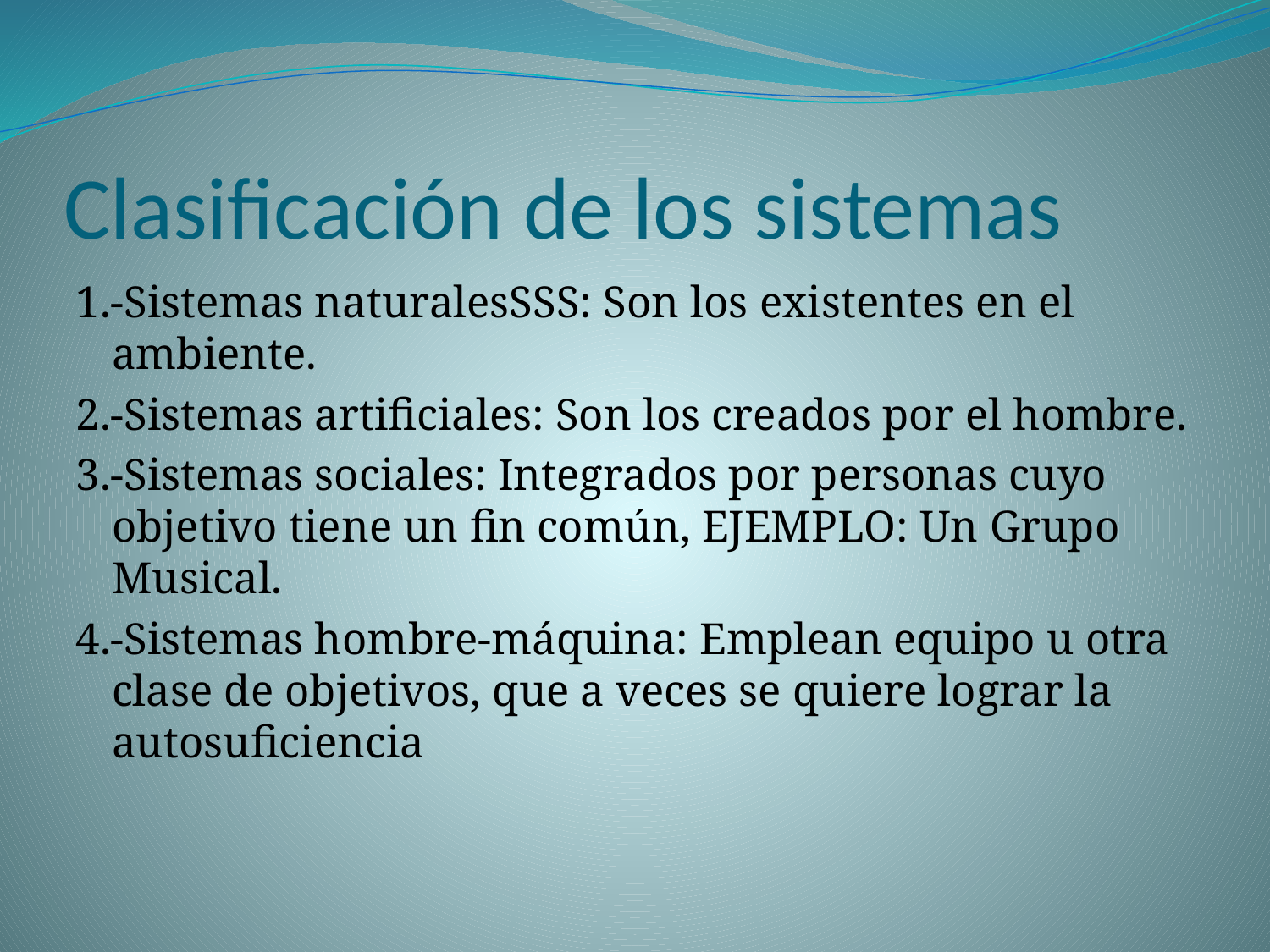

# Clasificación de los sistemas
1.-Sistemas naturalesSSS: Son los existentes en el ambiente.
2.-Sistemas artificiales: Son los creados por el hombre.
3.-Sistemas sociales: Integrados por personas cuyo objetivo tiene un fin común, EJEMPLO: Un Grupo Musical.
4.-Sistemas hombre-máquina: Emplean equipo u otra clase de objetivos, que a veces se quiere lograr la autosuficiencia